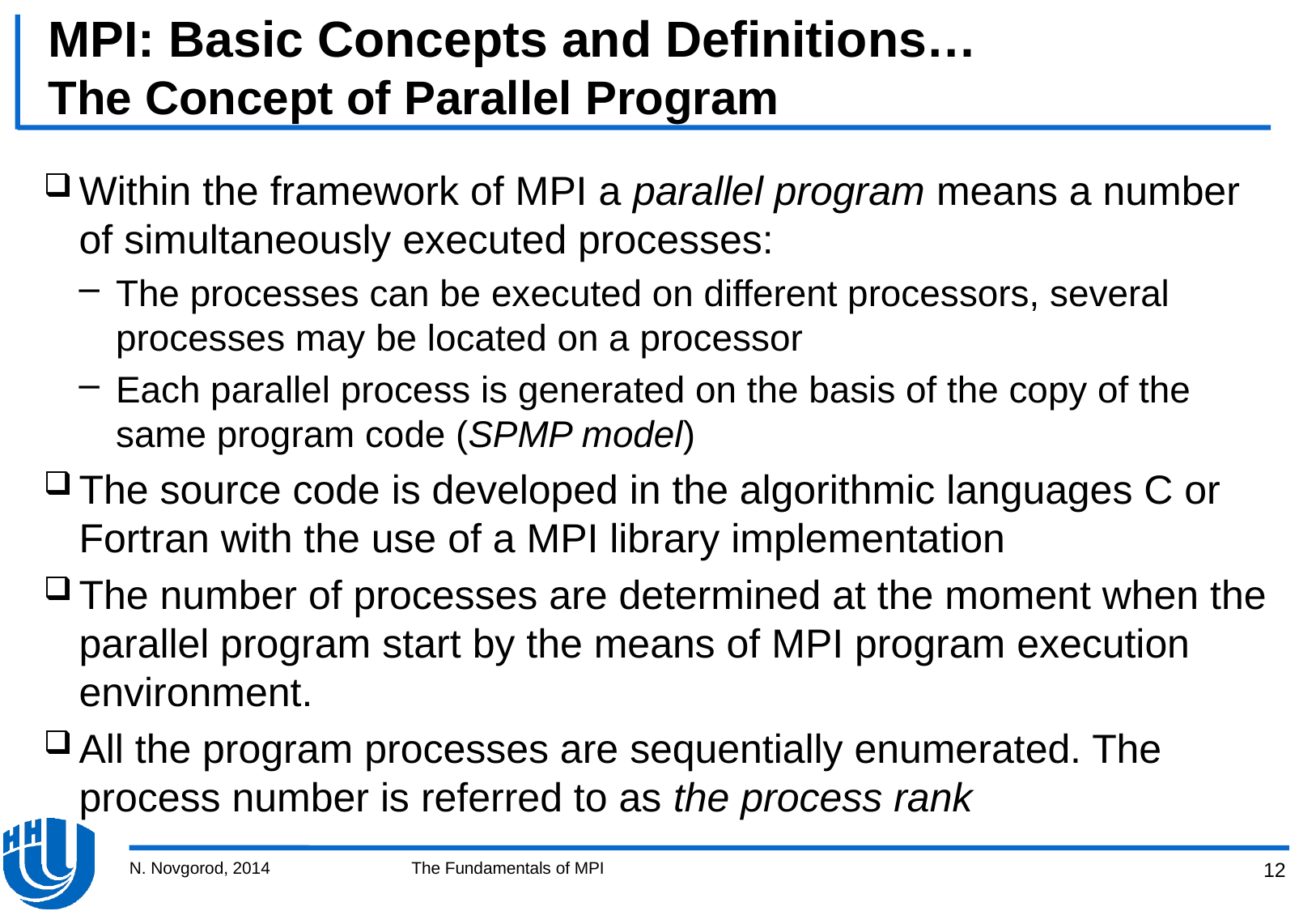

# MPI: Basic Concepts and Definitions… The Concept of Parallel Program
Within the framework of MPI a parallel program means a number of simultaneously executed processes:
The processes can be executed on different processors, several processes may be located on a processor
Each parallel process is generated on the basis of the copy of the same program code (SPMP model)
The source code is developed in the algorithmic languages C or Fortran with the use of a MPI library implementation
The number of processes are determined at the moment when the parallel program start by the means of MPI program execution environment.
All the program processes are sequentially enumerated. The process number is referred to as the process rank
N. Novgorod, 2014
The Fundamentals of MPI
12